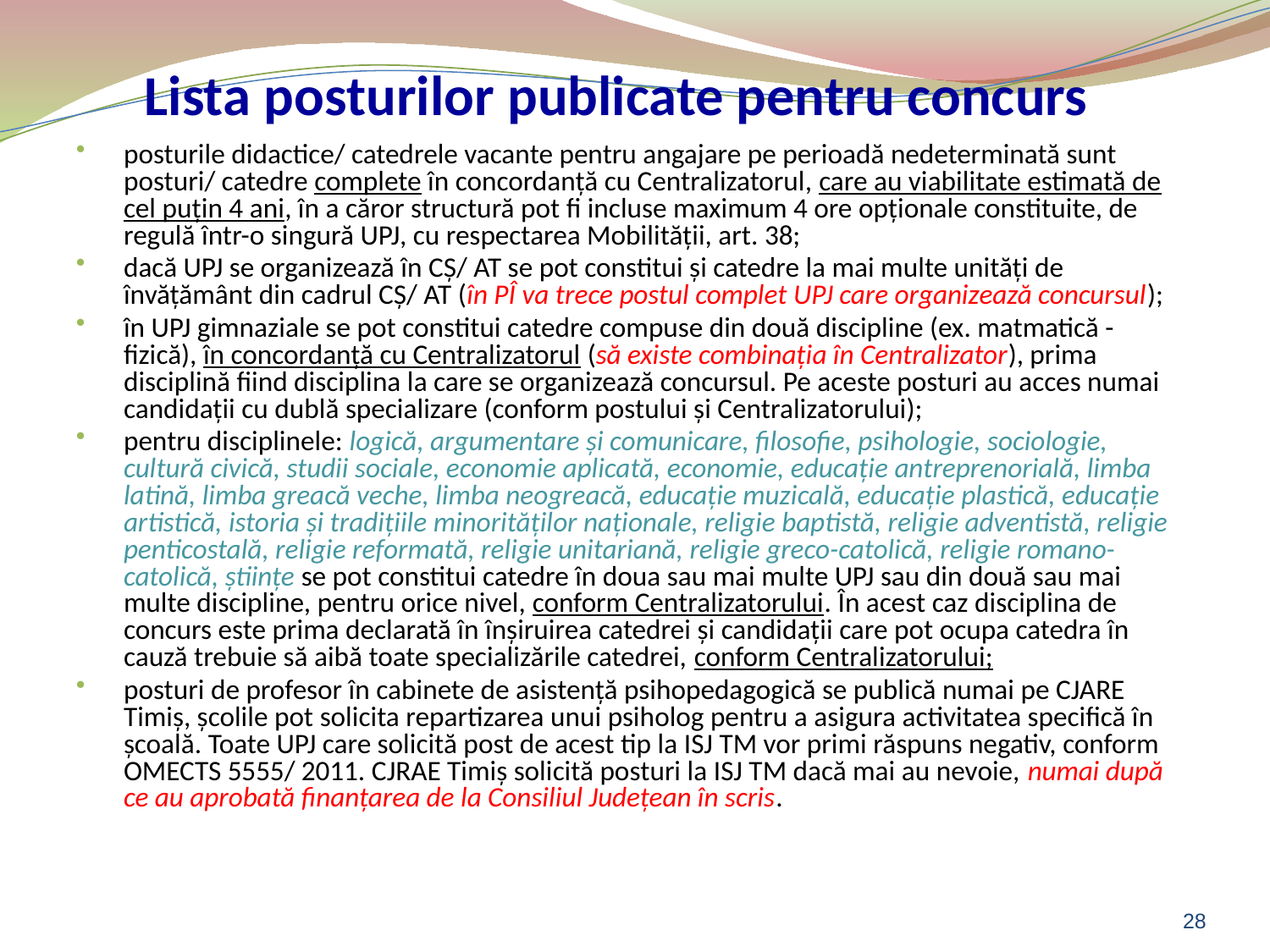

# Lista posturilor publicate pentru concurs
posturile didactice/ catedrele vacante pentru angajare pe perioadă nedeterminată sunt posturi/ catedre complete în concordanţă cu Centralizatorul, care au viabilitate estimată de cel puţin 4 ani, în a căror structură pot fi incluse maximum 4 ore opţionale constituite, de regulă într-o singură UPJ, cu respectarea Mobilităţii, art. 38;
dacă UPJ se organizează în CŞ/ AT se pot constitui şi catedre la mai multe unităţi de învăţământ din cadrul CŞ/ AT (în PÎ va trece postul complet UPJ care organizează concursul);
în UPJ gimnaziale se pot constitui catedre compuse din două discipline (ex. matmatică - fizică), în concordanţă cu Centralizatorul (să existe combinaţia în Centralizator), prima disciplină fiind disciplina la care se organizează concursul. Pe aceste posturi au acces numai candidaţii cu dublă specializare (conform postului şi Centralizatorului);
pentru disciplinele: logică, argumentare şi comunicare, filosofie, psihologie, sociologie, cultură civică, studii sociale, economie aplicată, economie, educaţie antreprenorială, limba latină, limba greacă veche, limba neogreacă, educaţie muzicală, educaţie plastică, educaţie artistică, istoria şi tradiţiile minorităţilor naţionale, religie baptistă, religie adventistă, religie penticostală, religie reformată, religie unitariană, religie greco-catolică, religie romano-catolică, ştiinţe se pot constitui catedre în doua sau mai multe UPJ sau din două sau mai multe discipline, pentru orice nivel, conform Centralizatorului. În acest caz disciplina de concurs este prima declarată în înşiruirea catedrei şi candidaţii care pot ocupa catedra în cauză trebuie să aibă toate specializările catedrei, conform Centralizatorului;
posturi de profesor în cabinete de asistenţă psihopedagogică se publică numai pe CJARE Timiş, şcolile pot solicita repartizarea unui psiholog pentru a asigura activitatea specifică în şcoală. Toate UPJ care solicită post de acest tip la ISJ TM vor primi răspuns negativ, conform OMECTS 5555/ 2011. CJRAE Timiş solicită posturi la ISJ TM dacă mai au nevoie, numai după ce au aprobată finanţarea de la Consiliul Judeţean în scris.
28